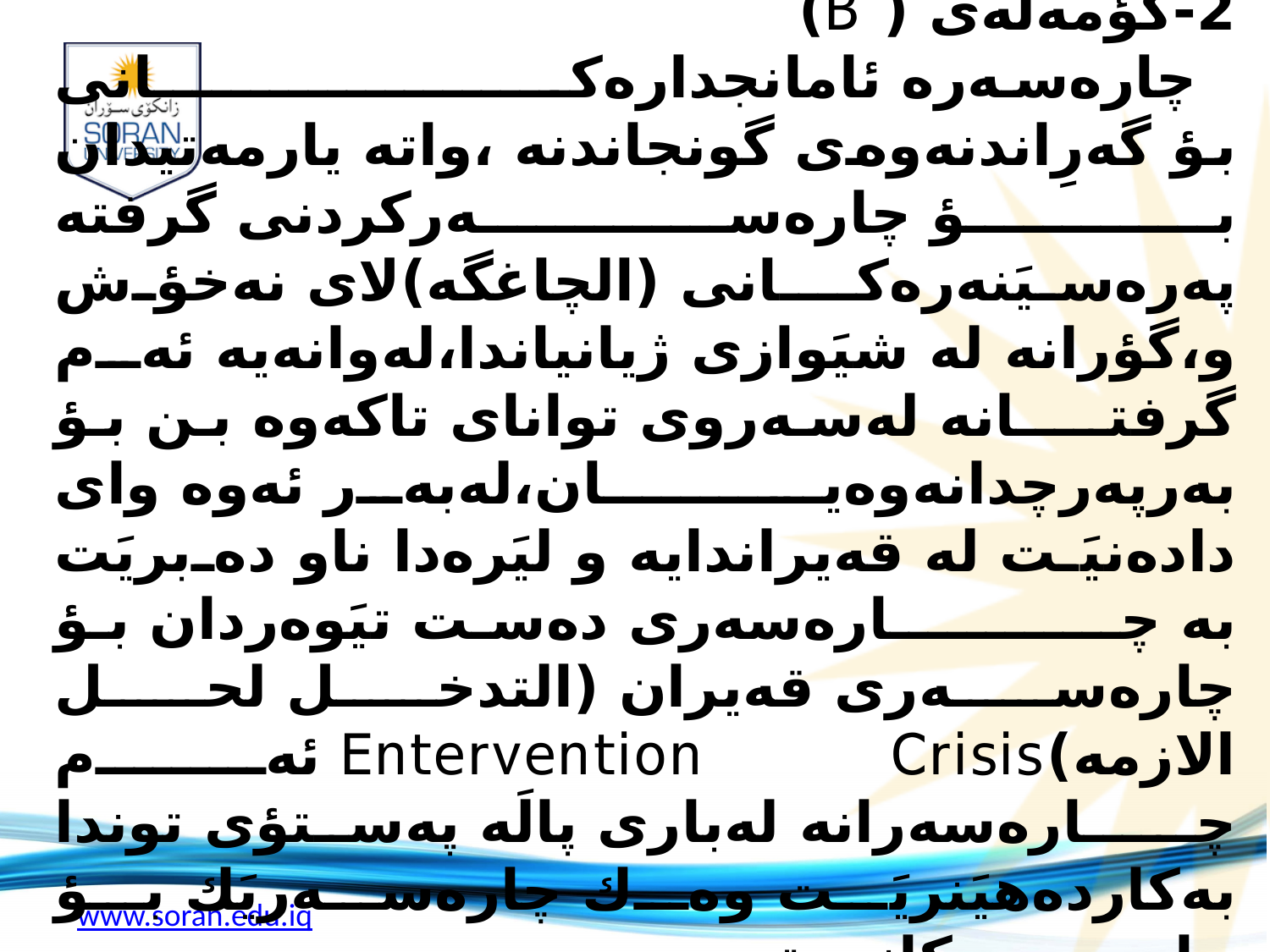

2-كؤمه‌له‌ى ( B)
  چاره‌سه‌ره‌ ئامانجداره‌كـــــــــــــــــــــانى بؤ گه‌رِاندنه‌وه‌ى گونجاندنه‌ ،واته‌ يارمه‌تيدان بؤ چاره‌سه‌ركردنى گرفته‌ په‌ره‌سيَنه‌ره‌كــــانى (الچاغگه‌)لاى نه‌خؤش و،گؤرانه‌ له‌ شيَوازى ژيانياندا،له‌وانه‌يه‌ ئه‌م گرفتــــانه‌ له‌سه‌روى تواناى تاكه‌وه‌ بن بؤ به‌رپه‌رچدانه‌وه‌يـــــــــان،له‌به‌ر ئه‌وه‌ واى داده‌نيَت له‌ قه‌يراندايه‌ و ليَره‌دا ناو ده‌بريَت به‌ چـــــــــــاره‌سه‌رى ده‌ست تيَوه‌ردان بؤ چاره‌سه‌رى قه‌يران (التدخل لحل الازمه‌)Entervention Crisis ئه‌م چــــاره‌سه‌رانه‌ له‌بارى پالَه‌ په‌ستؤى توندا به‌كارده‌هيَنريَت وه‌ك چاره‌سه‌ريَك بؤ چاره‌سه‌ره‌كانى تر.